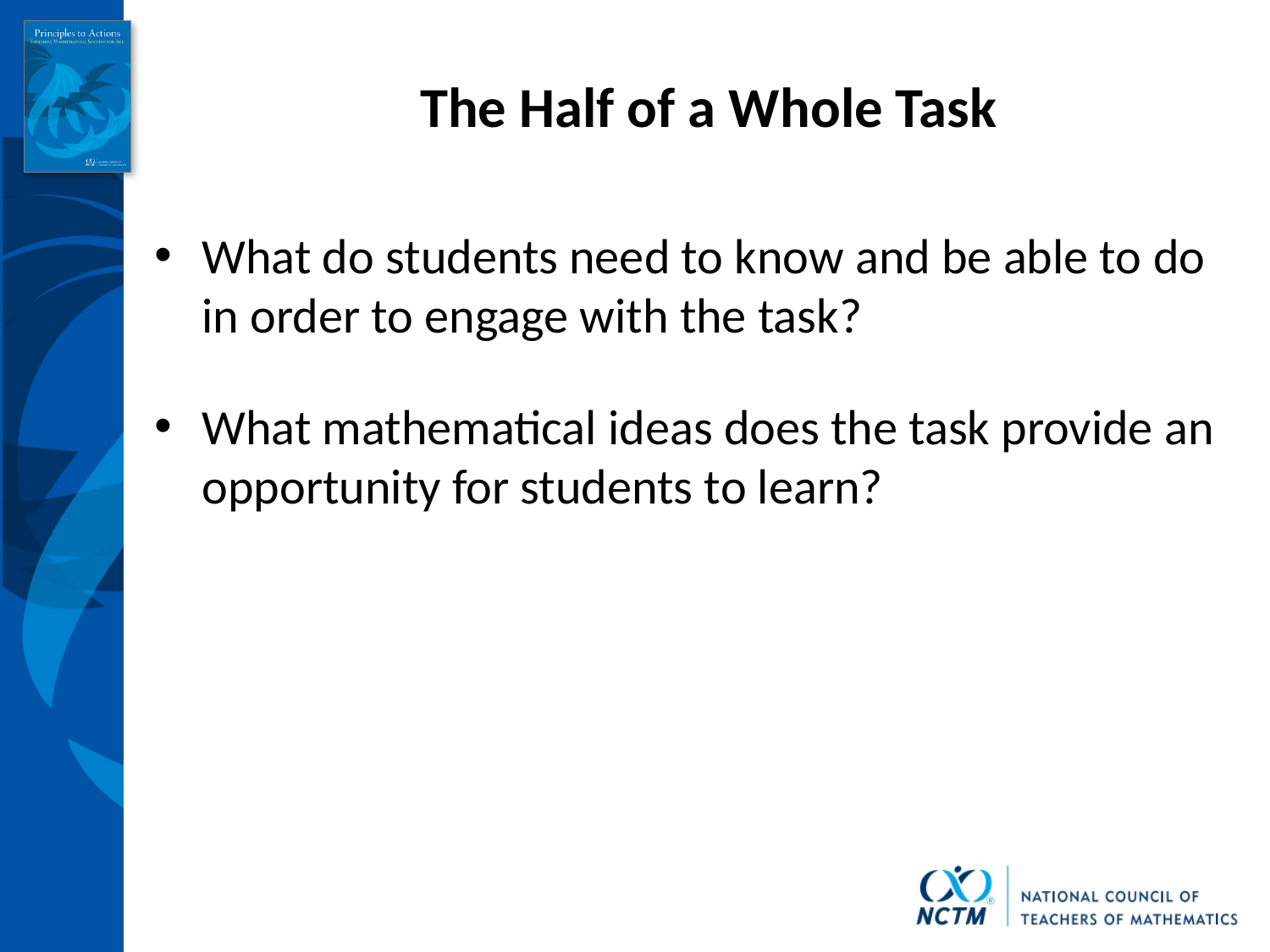

The Half of a Whole Task
What do students need to know and be able to do in order to engage with the task?
What mathematical ideas does the task provide an opportunity for students to learn?